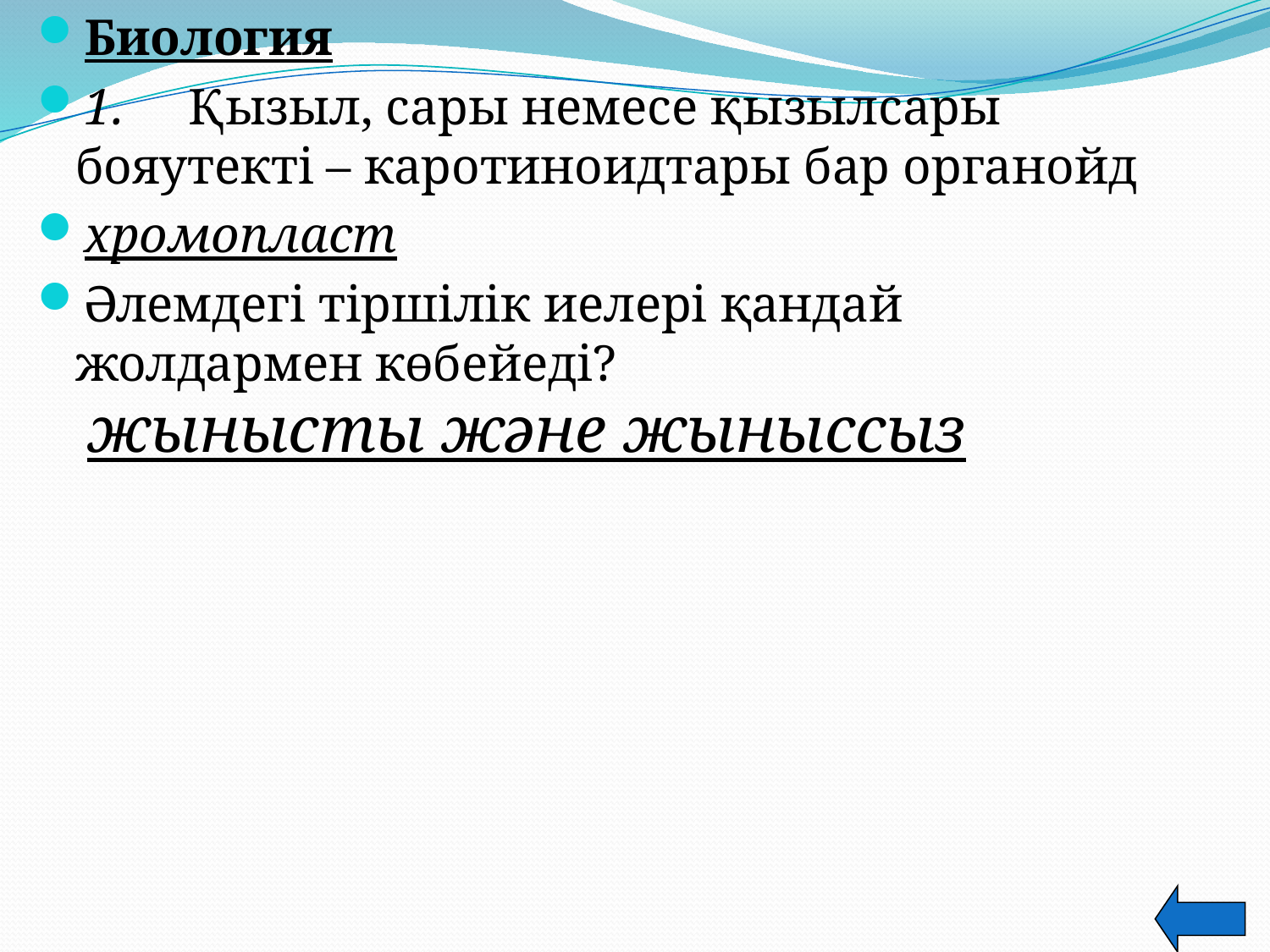

Биология
1.     Қызыл, сары немесе қызылсары бояутекті – каротиноидтары бар органойд
хромопласт
Әлемдегі тіршілік иелері қандай жолдармен көбейеді?
жынысты және жыныссыз